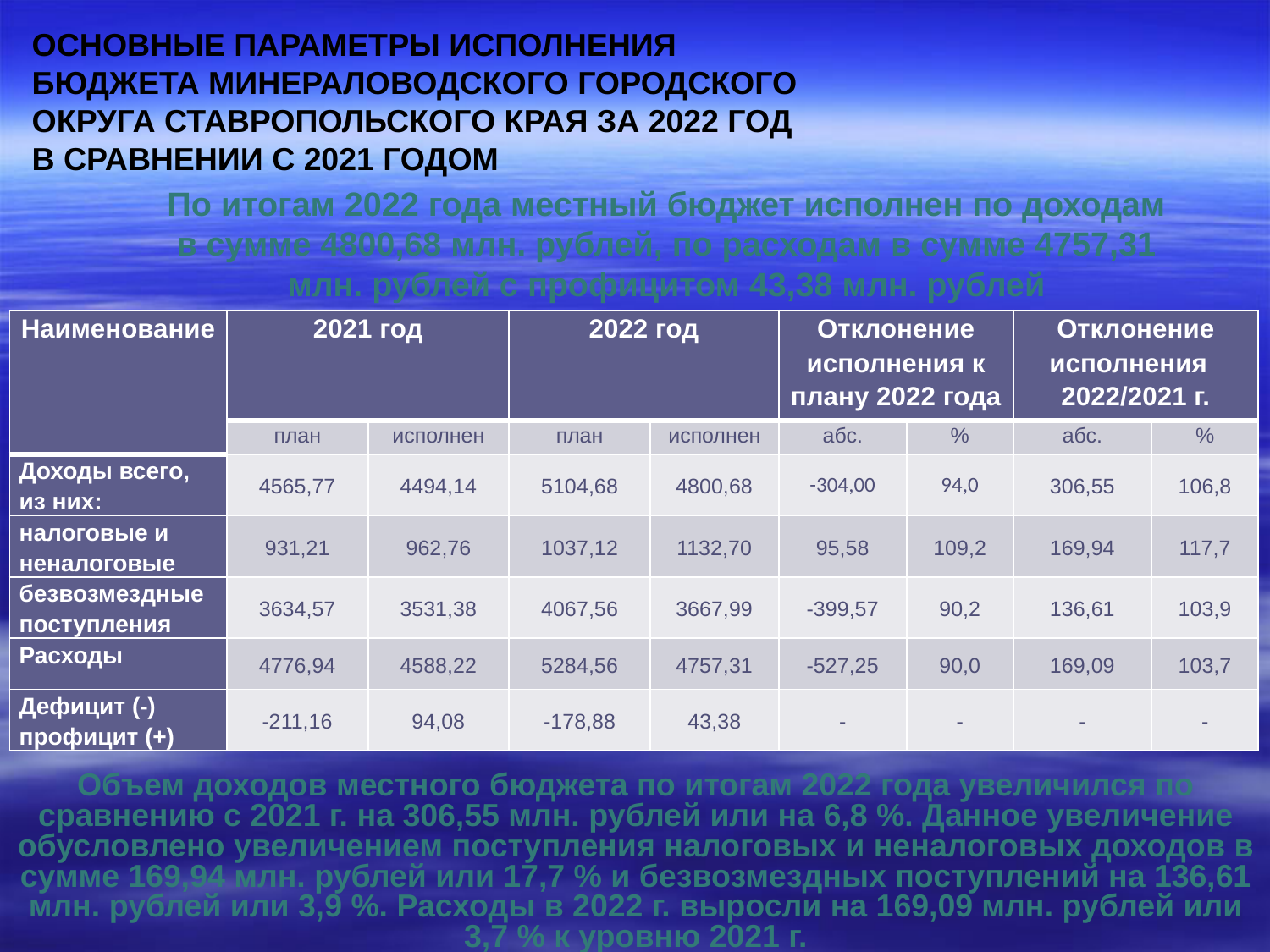

ОСНОВНЫЕ ПАРАМЕТРЫ ИСПОЛНЕНИЯ БЮДЖЕТА МИНЕРАЛОВОДСКОГО ГОРОДСКОГО ОКРУГА СТАВРОПОЛЬСКОГО КРАЯ ЗА 2022 ГОД В СРАВНЕНИИ С 2021 ГОДОМ
# По итогам 2022 года местный бюджет исполнен по доходам в сумме 4800,68 млн. рублей, по расходам в сумме 4757,31 млн. рублей с профицитом 43,38 млн. рублей
| Наименование | 2021 год |  | 2022 год |  | Отклонение исполнения к плану 2022 года |  | Отклонение исполнения 2022/2021 г. |  |
| --- | --- | --- | --- | --- | --- | --- | --- | --- |
|  | план | исполнен | план | исполнен | абс. | % | абс. | % |
| Доходы всего, из них: | 4565,77 | 4494,14 | 5104,68 | 4800,68 | -304,00 | 94,0 | 306,55 | 106,8 |
| налоговые и неналоговые | 931,21 | 962,76 | 1037,12 | 1132,70 | 95,58 | 109,2 | 169,94 | 117,7 |
| безвозмездные поступления | 3634,57 | 3531,38 | 4067,56 | 3667,99 | -399,57 | 90,2 | 136,61 | 103,9 |
| Расходы | 4776,94 | 4588,22 | 5284,56 | 4757,31 | -527,25 | 90,0 | 169,09 | 103,7 |
| Дефицит (-) профицит (+) | -211,16 | 94,08 | -178,88 | 43,38 | - | - | - | - |
Объем доходов местного бюджета по итогам 2022 года увеличился по сравнению с 2021 г. на 306,55 млн. рублей или на 6,8 %. Данное увеличение обусловлено увеличением поступления налоговых и неналоговых доходов в сумме 169,94 млн. рублей или 17,7 % и безвозмездных поступлений на 136,61 млн. рублей или 3,9 %. Расходы в 2022 г. выросли на 169,09 млн. рублей или 3,7 % к уровню 2021 г.